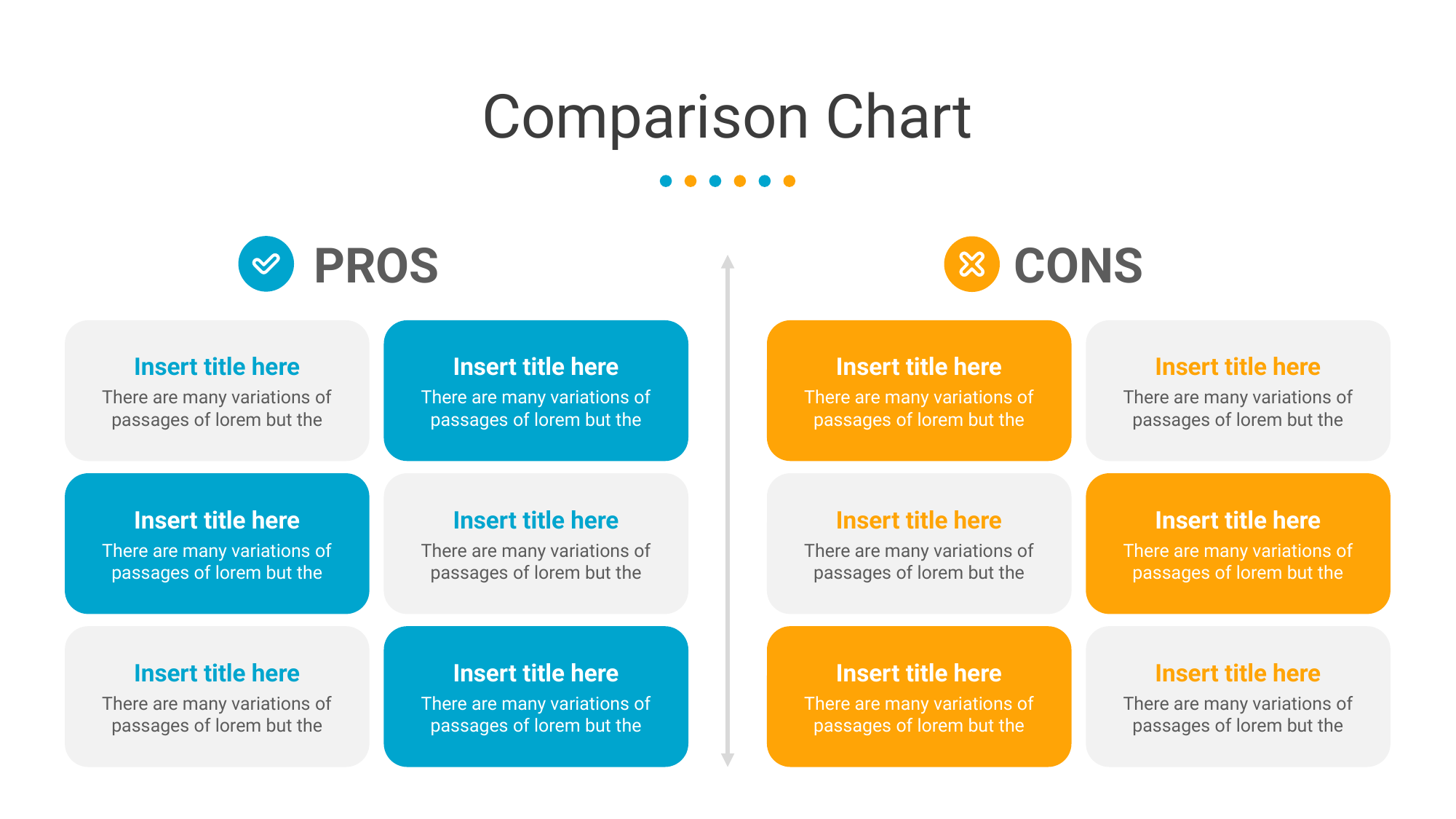

# Comparison Chart
PROS
CONS

Insert title here
Insert title here
Insert title here
Insert title here
There are many variations of passages of lorem but the
There are many variations of passages of lorem but the
There are many variations of passages of lorem but the
There are many variations of passages of lorem but the

Insert title here
Insert title here
Insert title here
Insert title here
There are many variations of passages of lorem but the
There are many variations of passages of lorem but the
There are many variations of passages of lorem but the
There are many variations of passages of lorem but the

Insert title here
Insert title here
Insert title here
Insert title here
There are many variations of passages of lorem but the
There are many variations of passages of lorem but the
There are many variations of passages of lorem but the
There are many variations of passages of lorem but the